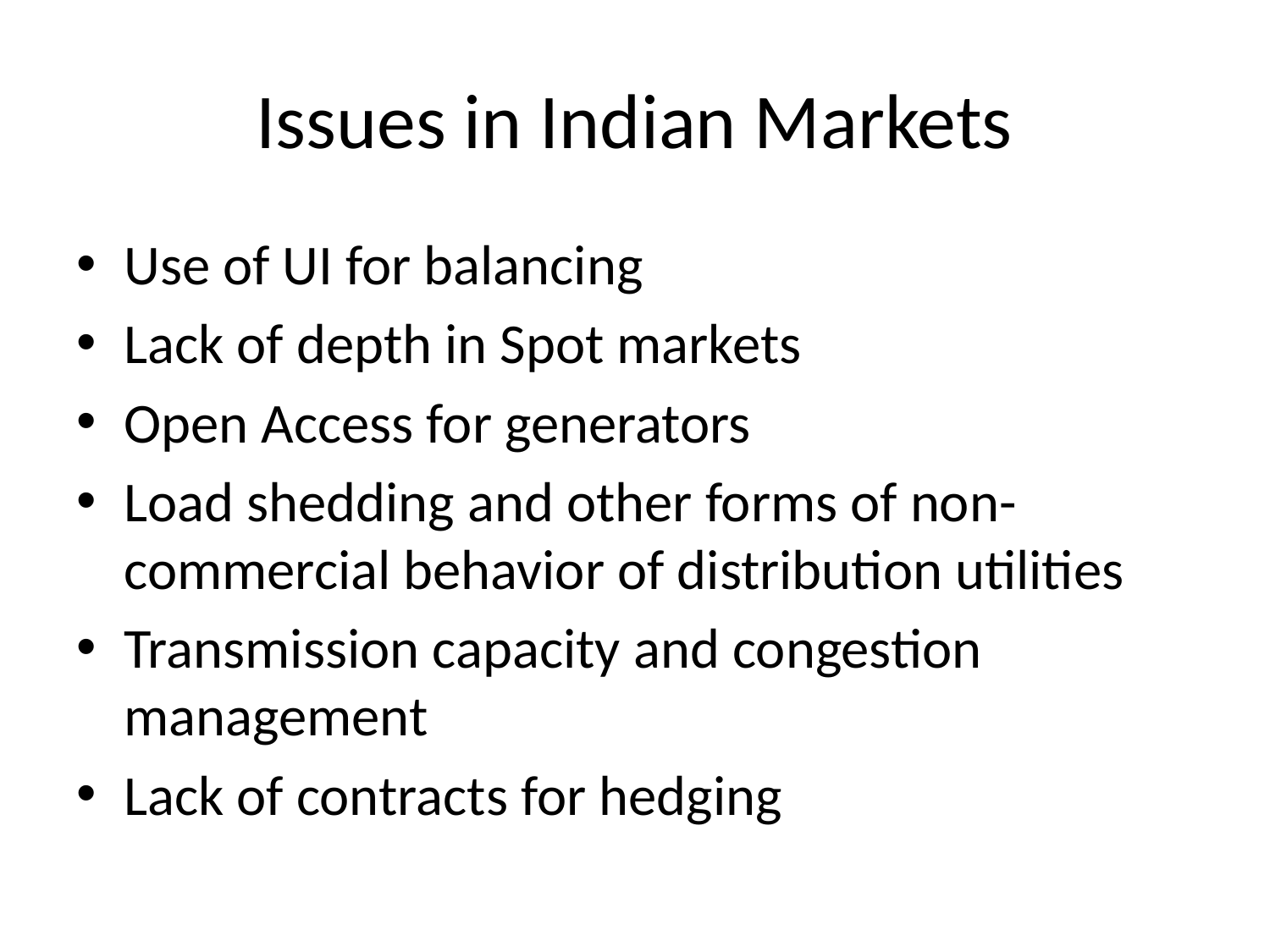

# Issues in Indian Markets
Use of UI for balancing
Lack of depth in Spot markets
Open Access for generators
Load shedding and other forms of non-commercial behavior of distribution utilities
Transmission capacity and congestion management
Lack of contracts for hedging